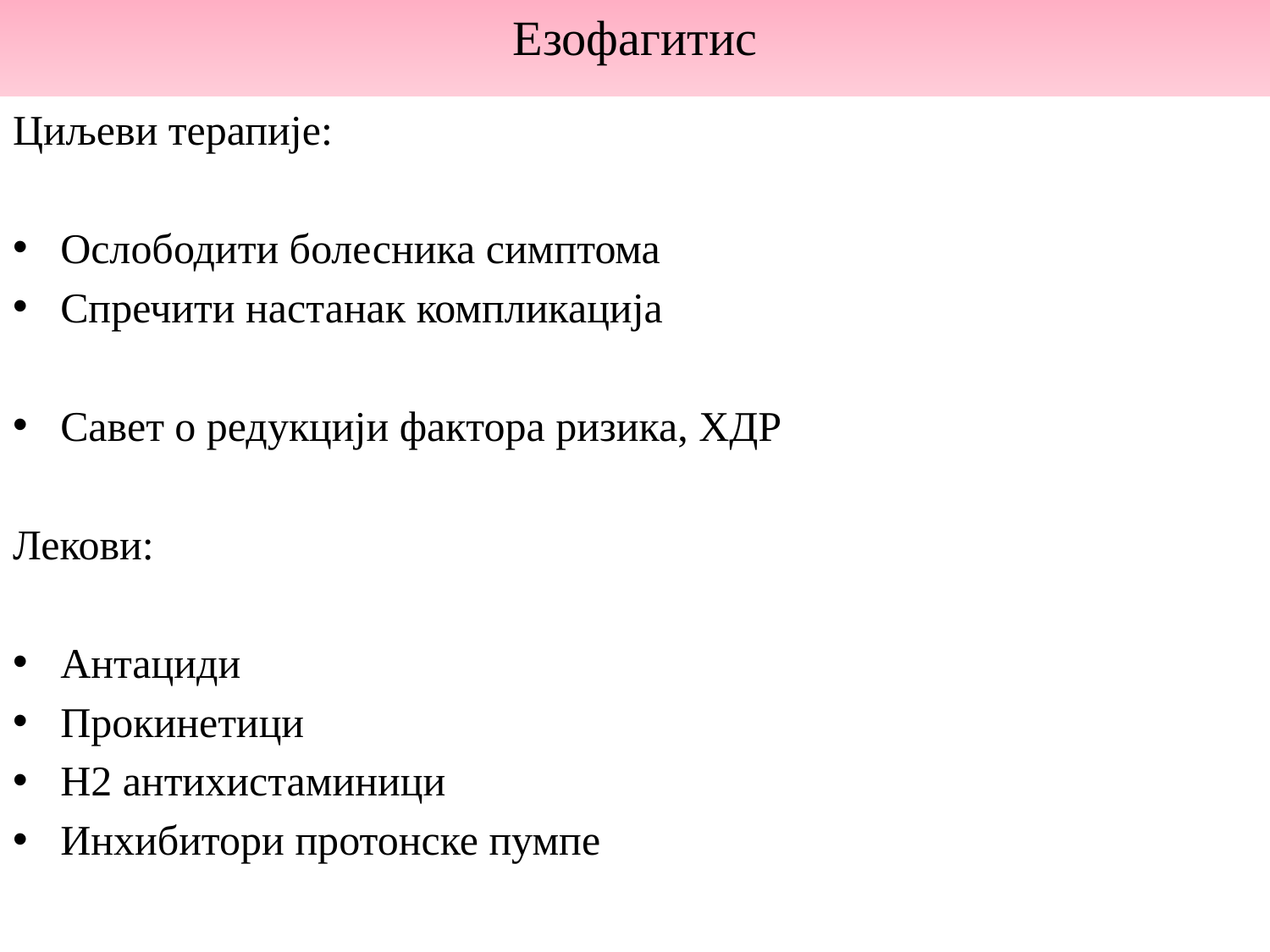

Езофагитис
Циљеви терапије:

Ослободити болесника симптома
Спречити настанак компликација

Савет о редукцији фактора ризика, ХДР

Лекови:

Антациди
Прокинетици
Н2 антихистаминици
Инхибитори протонске пумпе